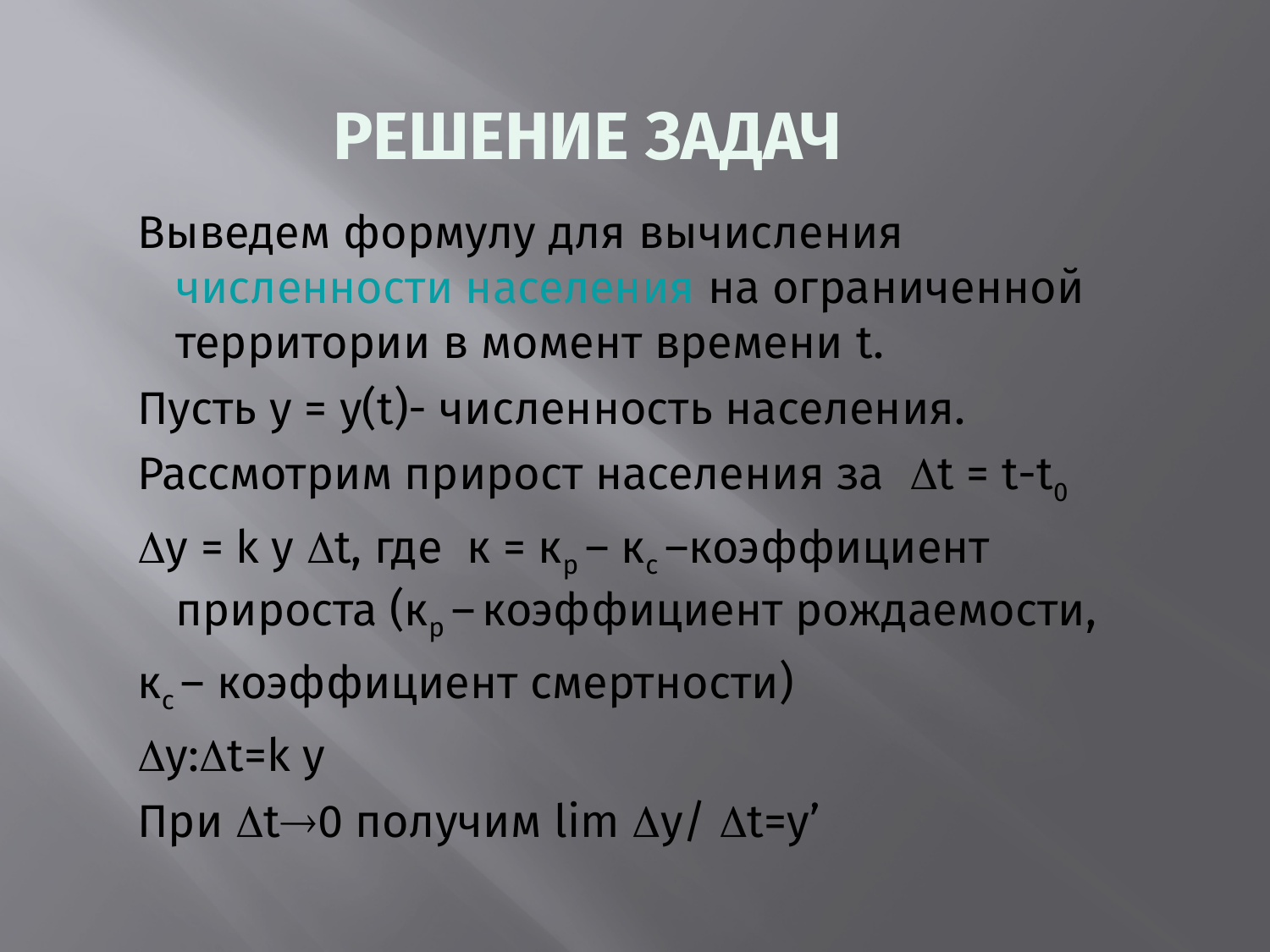

Решение задач
Выведем формулу для вычисления численности населения на ограниченной территории в момент времени t.
Пусть у = у(t)- численность населения.
Рассмотрим прирост населения за  Δt = t-t0
Δy = k y Δt, где  к = кр – кс –коэффициент прироста (кр – коэффициент рождаемости,
кс – коэффициент смертности)
Δy:Δt=k y
При Δt→0 получим lim Δy/ Δt=у’